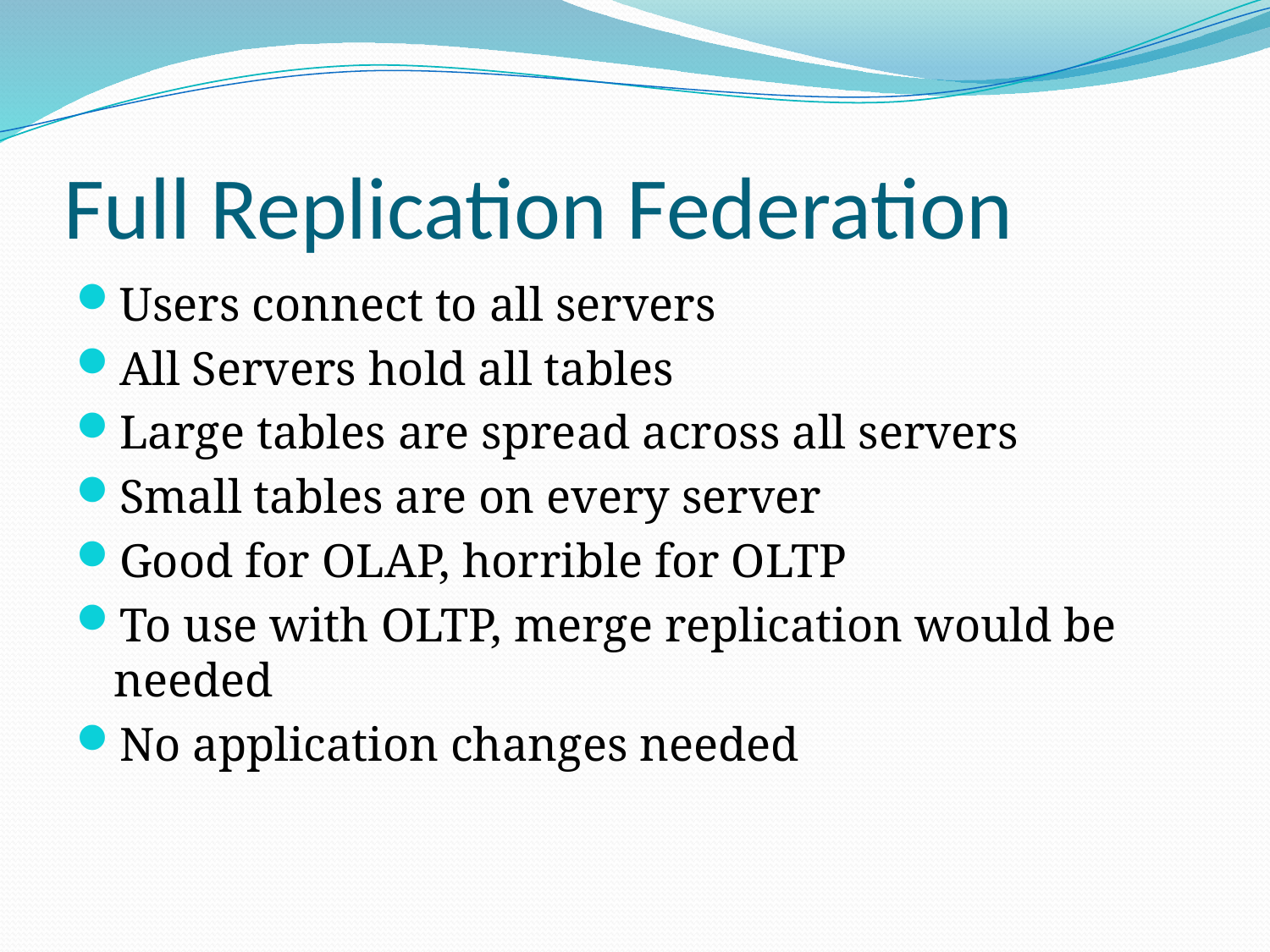

# Full Replication Federation
Users connect to all servers
All Servers hold all tables
Large tables are spread across all servers
Small tables are on every server
Good for OLAP, horrible for OLTP
To use with OLTP, merge replication would be needed
No application changes needed